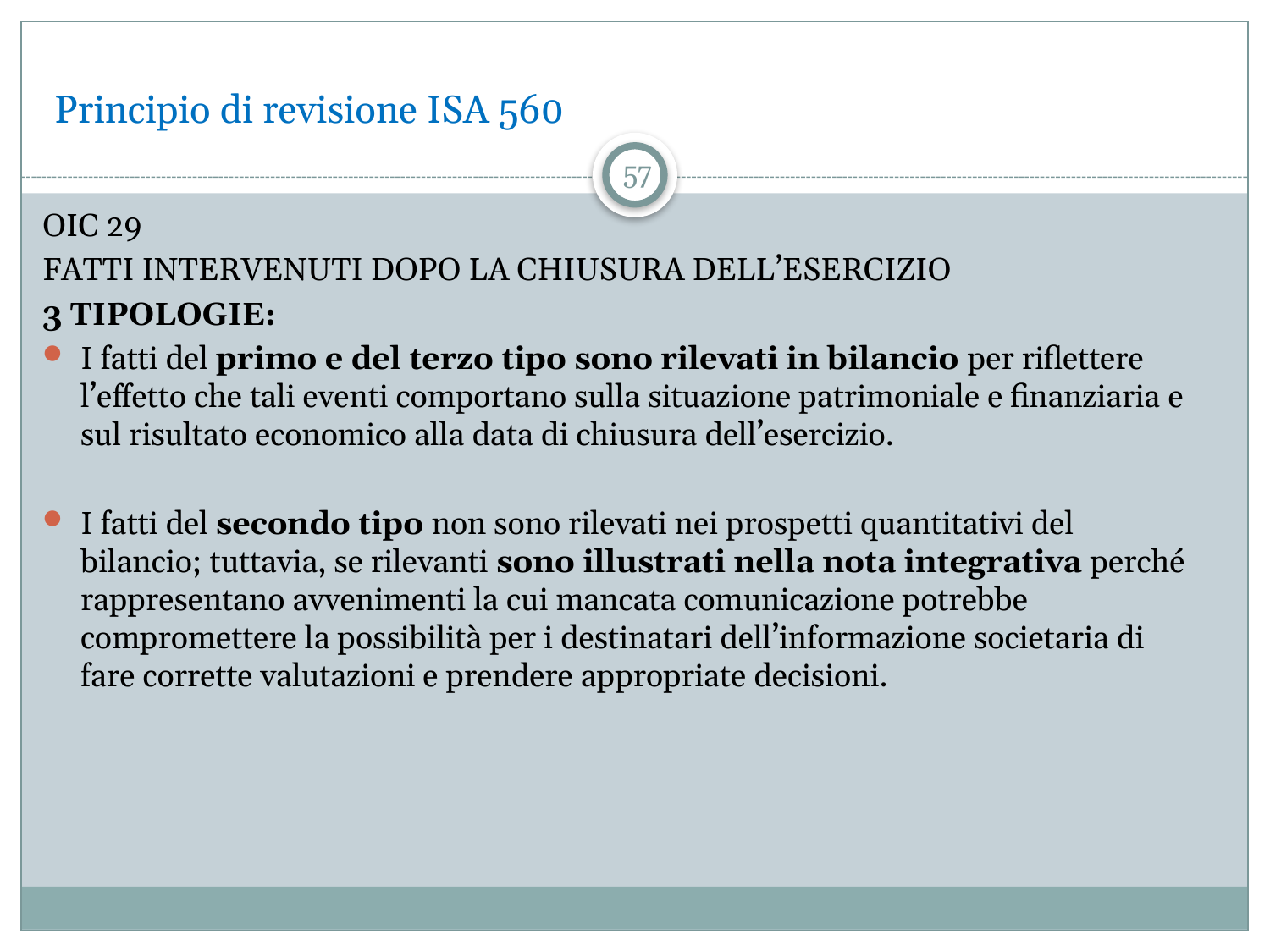

# Principio di revisione ISA 560
57
OIC 29
FATTI INTERVENUTI DOPO LA CHIUSURA DELL’ESERCIZIO
3 TIPOLOGIE:
I fatti del primo e del terzo tipo sono rilevati in bilancio per riflettere l’effetto che tali eventi comportano sulla situazione patrimoniale e finanziaria e sul risultato economico alla data di chiusura dell’esercizio.

I fatti del secondo tipo non sono rilevati nei prospetti quantitativi del bilancio; tuttavia, se rilevanti sono illustrati nella nota integrativa perché rappresentano avvenimenti la cui mancata comunicazione potrebbe compromettere la possibilità per i destinatari dell’informazione societaria di fare corrette valutazioni e prendere appropriate decisioni.